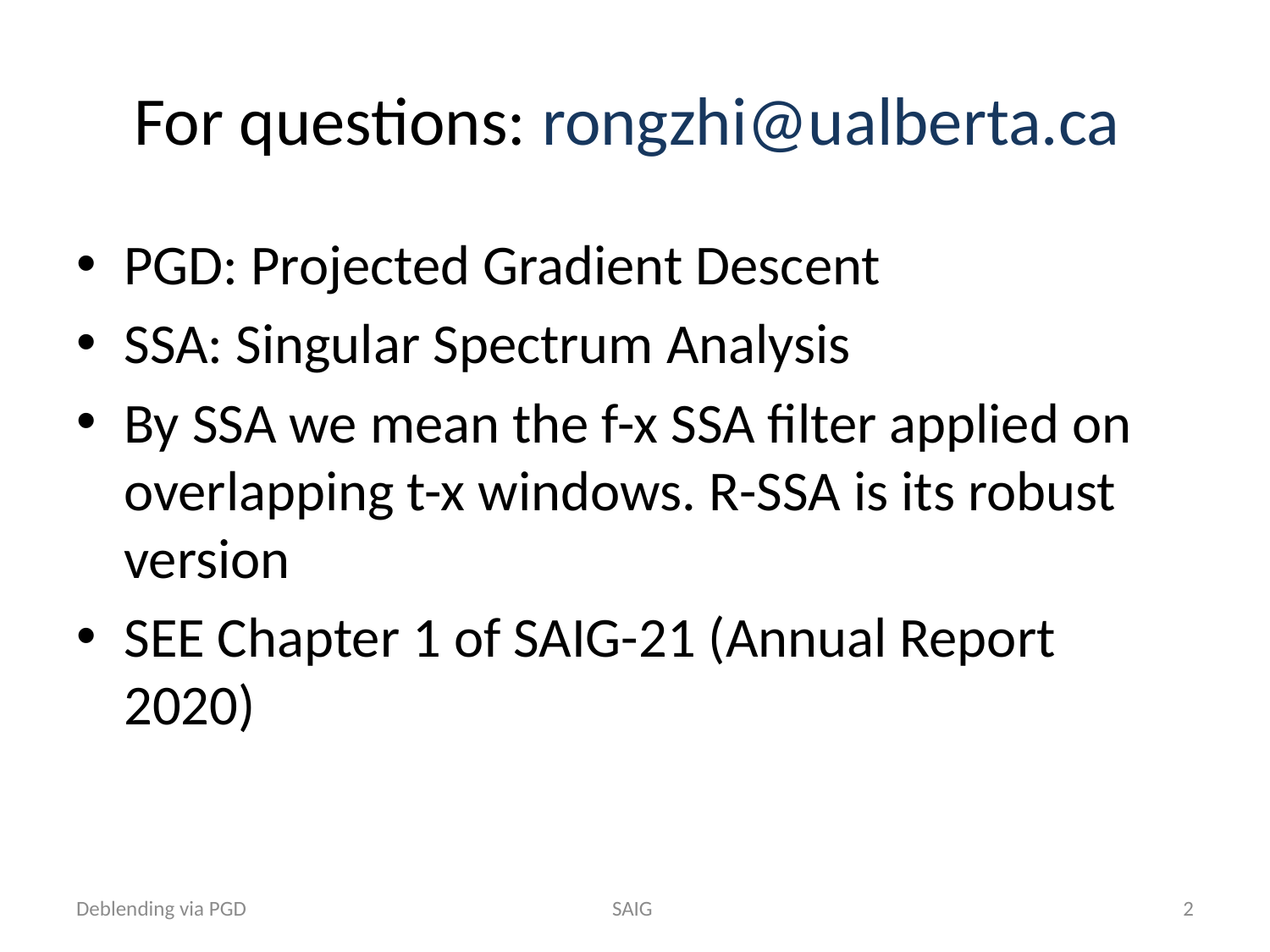

# For questions: rongzhi@ualberta.ca
PGD: Projected Gradient Descent
SSA: Singular Spectrum Analysis
By SSA we mean the f-x SSA filter applied on overlapping t-x windows. R-SSA is its robust version
SEE Chapter 1 of SAIG-21 (Annual Report 2020)
Deblending via PGD
SAIG
2